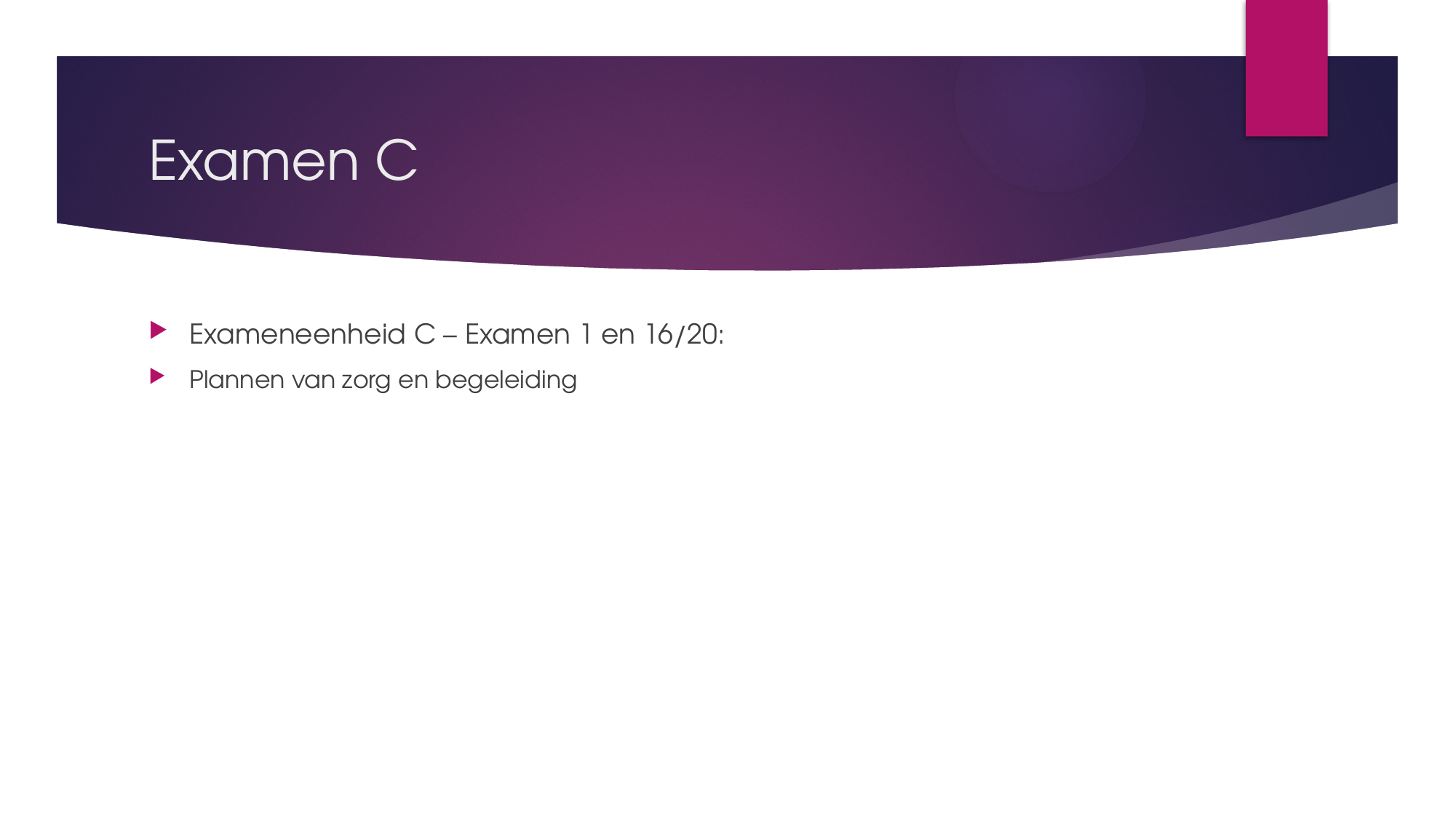

# Examen C
Exameneenheid C – Examen 1 en 16/20:
Plannen van zorg en begeleiding